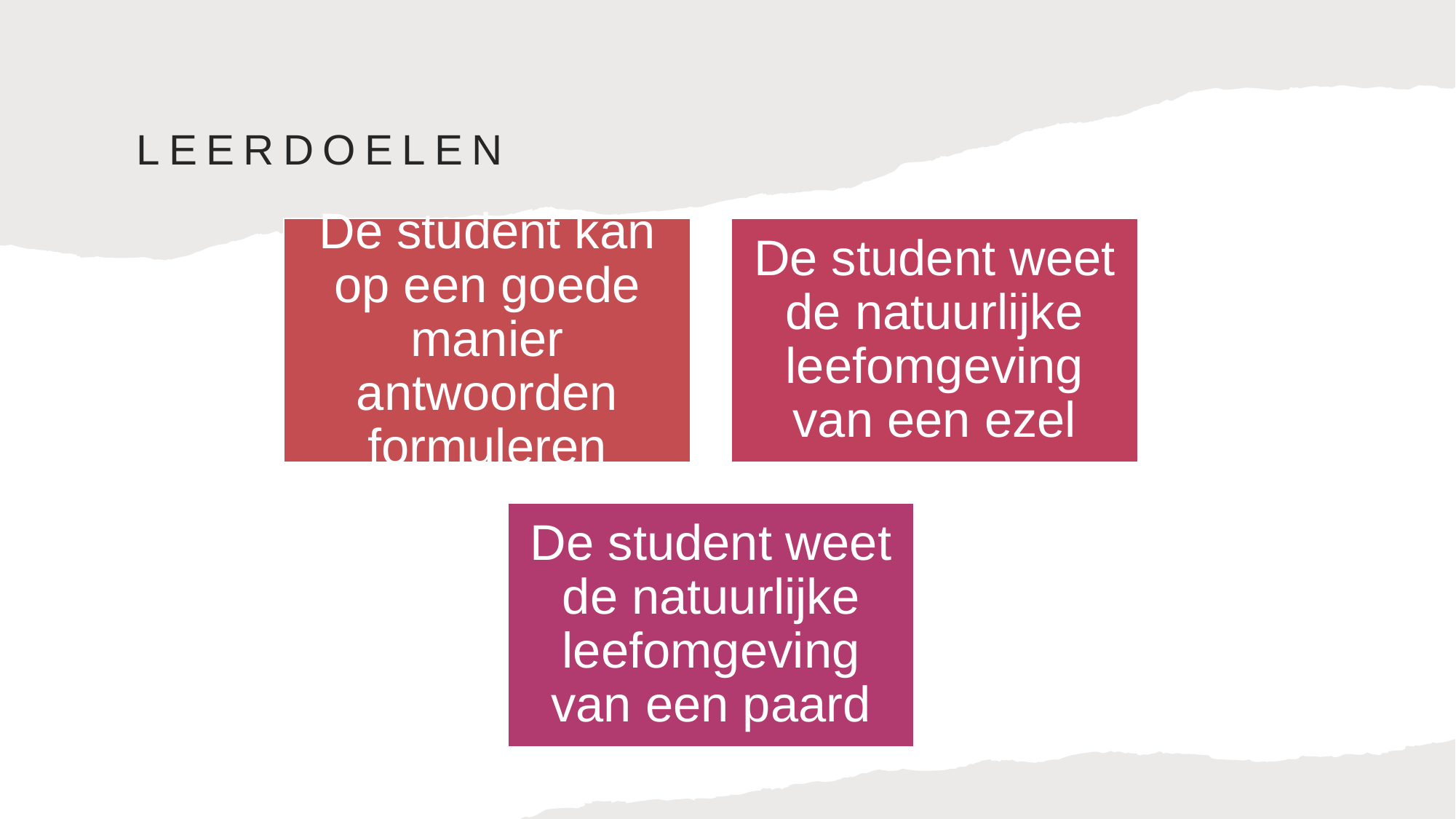

# Leerdoelen
De student kan op een goede manier antwoorden formuleren
De student weet de natuurlijke leefomgeving van een ezel
De student weet de natuurlijke leefomgeving van een paard